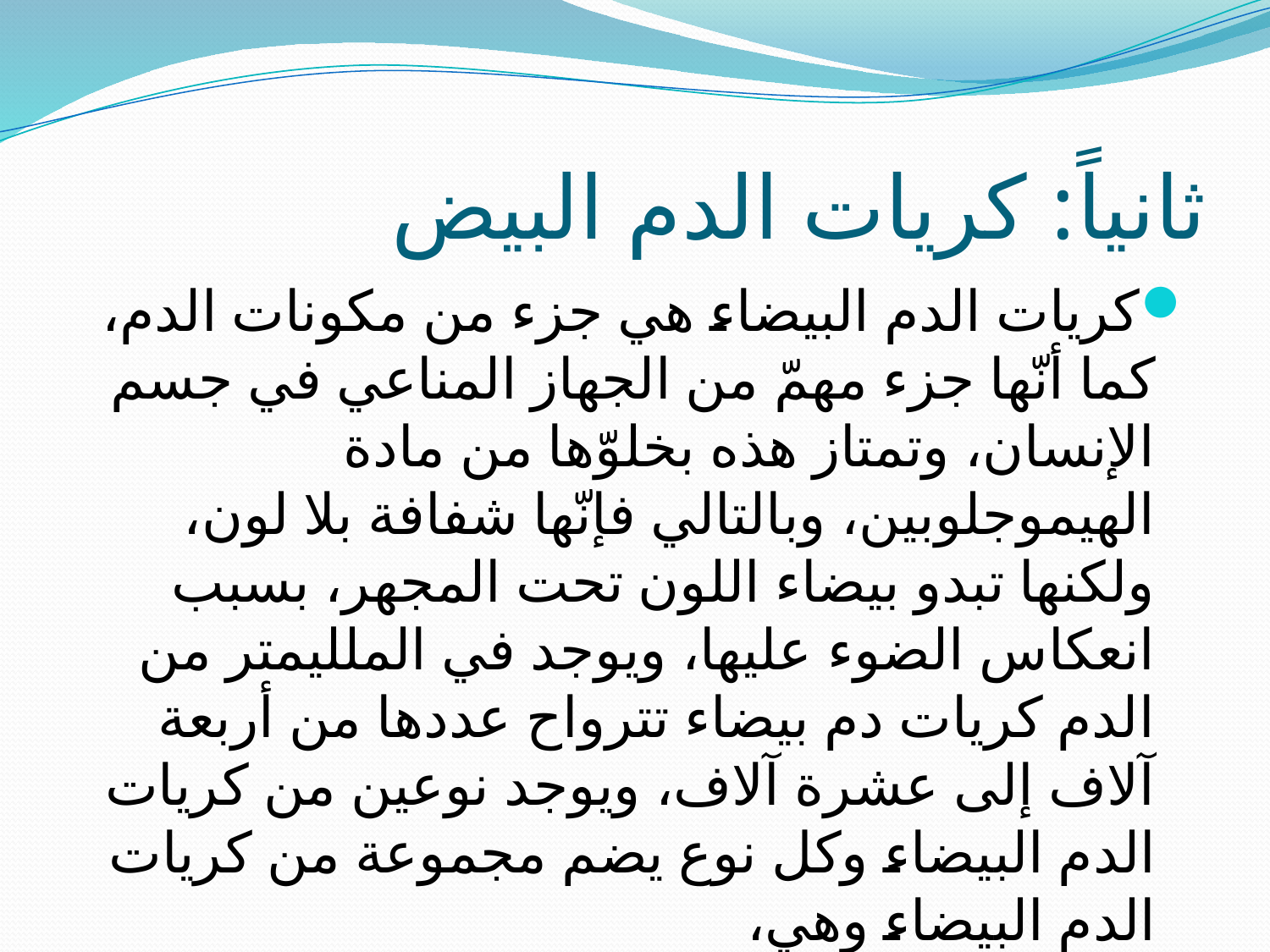

# ثانياً: كريات الدم البيض
كريات الدم البيضاء هي جزء من مكونات الدم، كما أنّها جزء مهمّ من الجهاز المناعي في جسم الإنسان، وتمتاز هذه بخلوّها من مادة الهيموجلوبين، وبالتالي فإنّها شفافة بلا لون، ولكنها تبدو بيضاء اللون تحت المجهر، بسبب انعكاس الضوء عليها، ويوجد في الملليمتر من الدم كريات دم بيضاء تترواح عددها من أربعة آلاف إلى عشرة آلاف، ويوجد نوعين من كريات الدم البيضاء وكل نوع يضم مجموعة من كريات الدم البيضاء وهي،